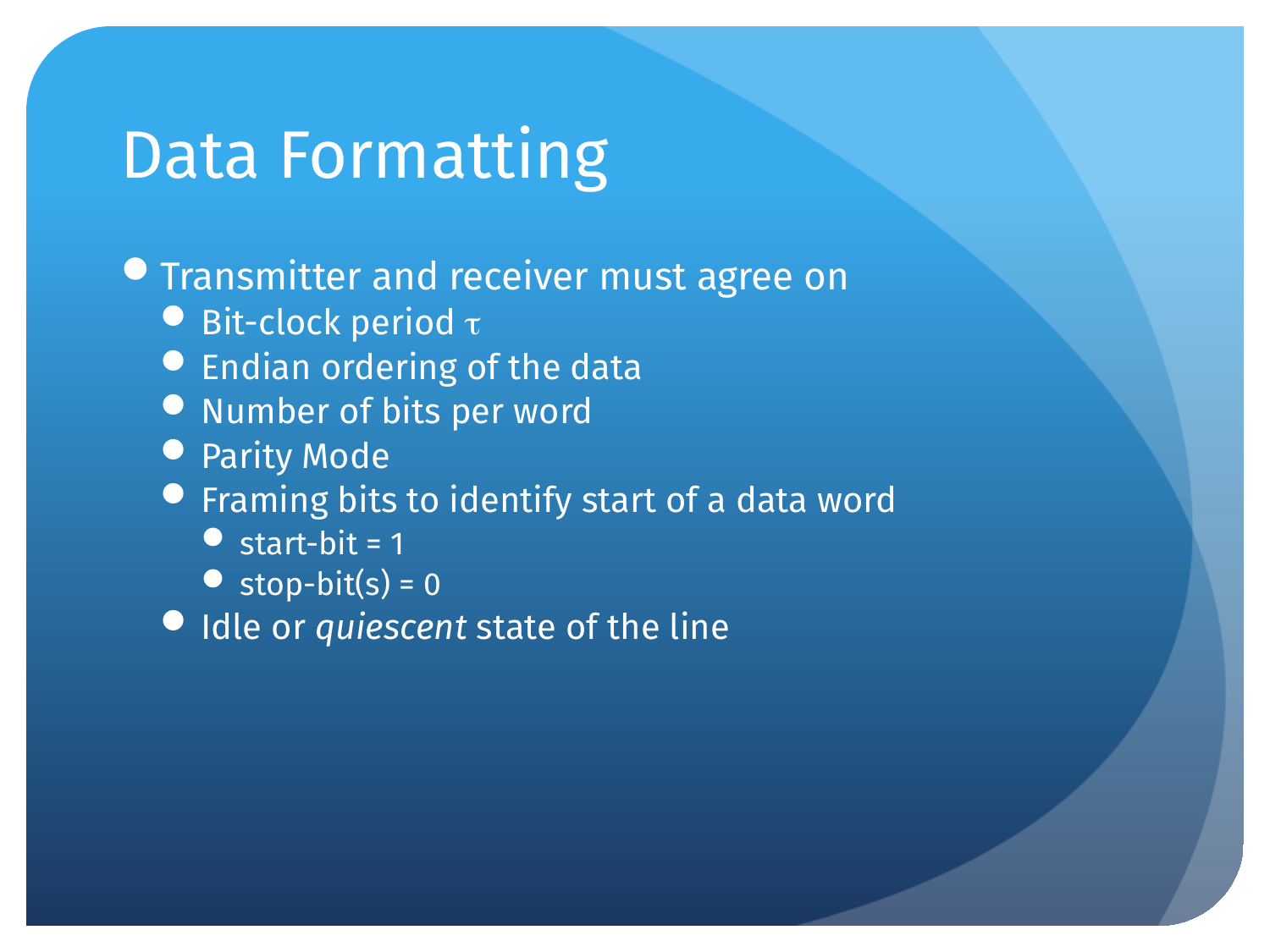

# Data Formatting
Transmitter and receiver must agree on
Bit-clock period τ
Endian ordering of the data
Number of bits per word
Parity Mode
Framing bits to identify start of a data word
start-bit = 1
stop-bit(s) = 0
Idle or quiescent state of the line